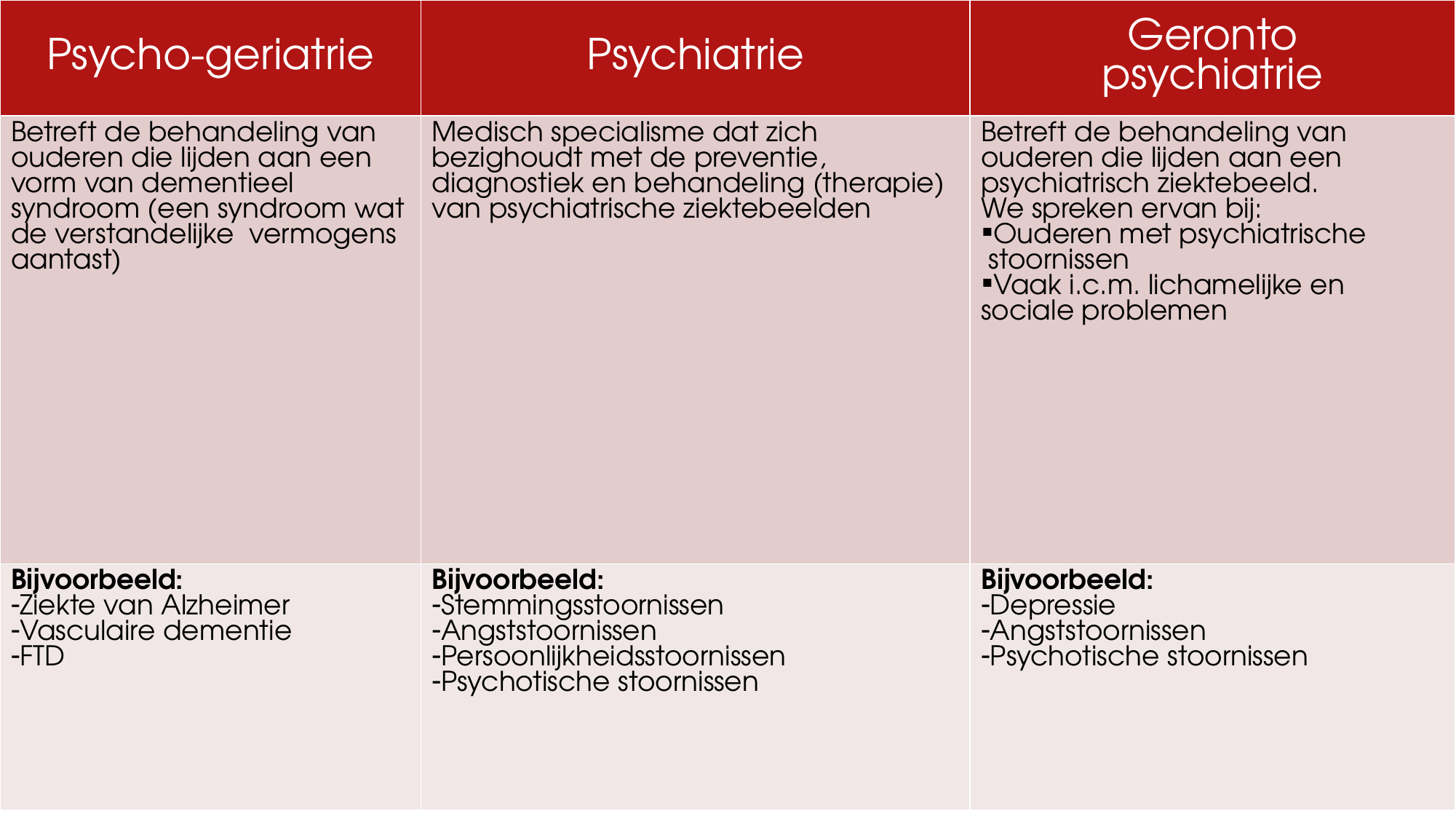

| Psycho-geriatrie | Psychiatrie | Geronto psychiatrie |
| --- | --- | --- |
| Betreft de behandeling van ouderen die lijden aan een vorm van dementieel syndroom (een syndroom wat de verstandelijke vermogens aantast) | Medisch specialisme dat zich bezighoudt met de preventie, diagnostiek en behandeling (therapie) van psychiatrische ziektebeelden | Betreft de behandeling van ouderen die lijden aan een psychiatrisch ziektebeeld. We spreken ervan bij: Ouderen met psychiatrische stoornissen Vaak i.c.m. lichamelijke en sociale problemen |
| Bijvoorbeeld: Ziekte van Alzheimer Vasculaire dementie FTD | Bijvoorbeeld: Stemmingsstoornissen Angststoornissen Persoonlijkheidsstoornissen Psychotische stoornissen | Bijvoorbeeld: Depressie Angststoornissen Psychotische stoornissen |
#